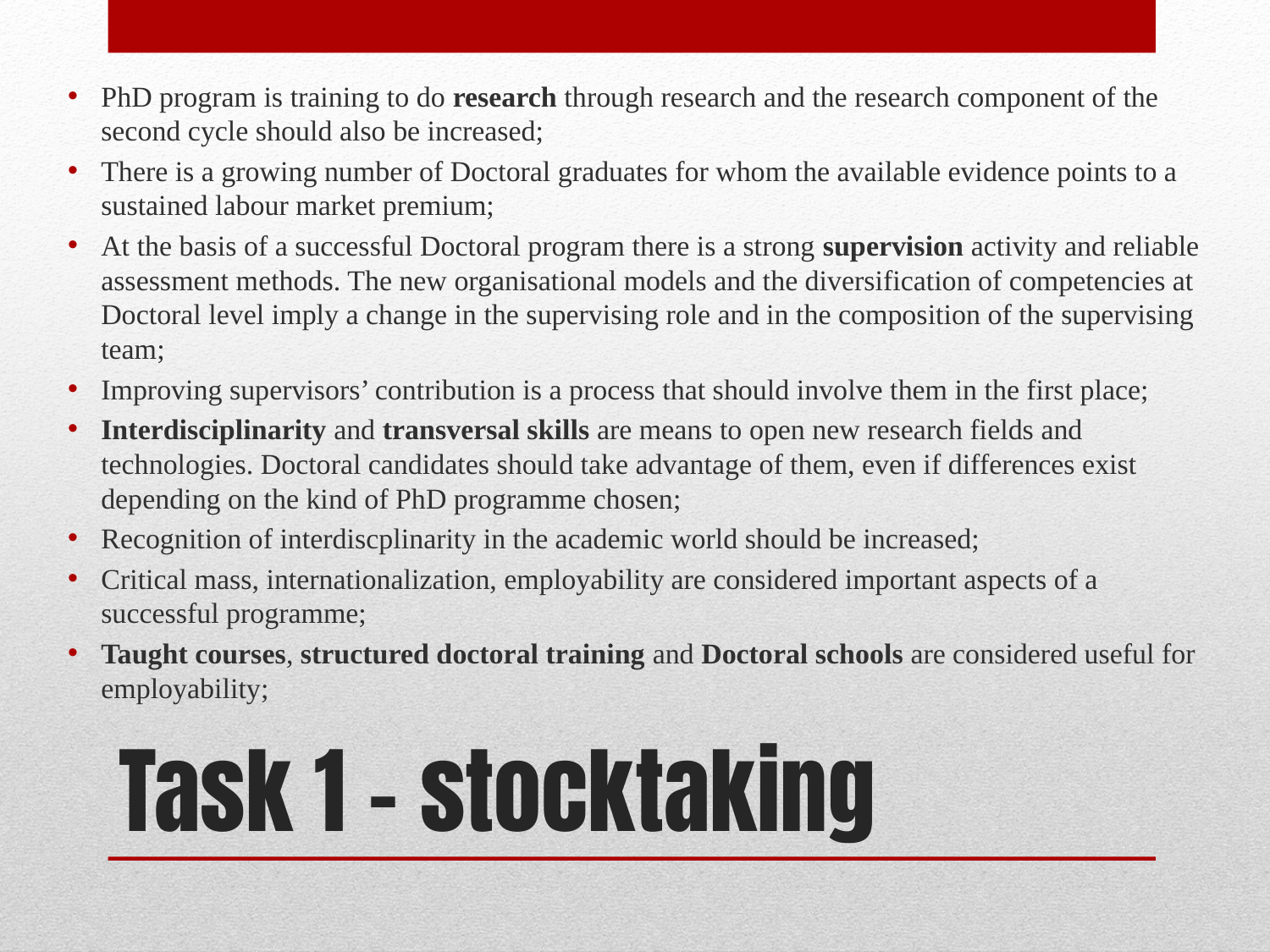

PhD program is training to do research through research and the research component of the second cycle should also be increased;
There is a growing number of Doctoral graduates for whom the available evidence points to a sustained labour market premium;
At the basis of a successful Doctoral program there is a strong supervision activity and reliable assessment methods. The new organisational models and the diversification of competencies at Doctoral level imply a change in the supervising role and in the composition of the supervising team;
Improving supervisors’ contribution is a process that should involve them in the first place;
Interdisciplinarity and transversal skills are means to open new research fields and technologies. Doctoral candidates should take advantage of them, even if differences exist depending on the kind of PhD programme chosen;
Recognition of interdiscplinarity in the academic world should be increased;
Critical mass, internationalization, employability are considered important aspects of a successful programme;
Taught courses, structured doctoral training and Doctoral schools are considered useful for employability;
# Task 1 - stocktaking